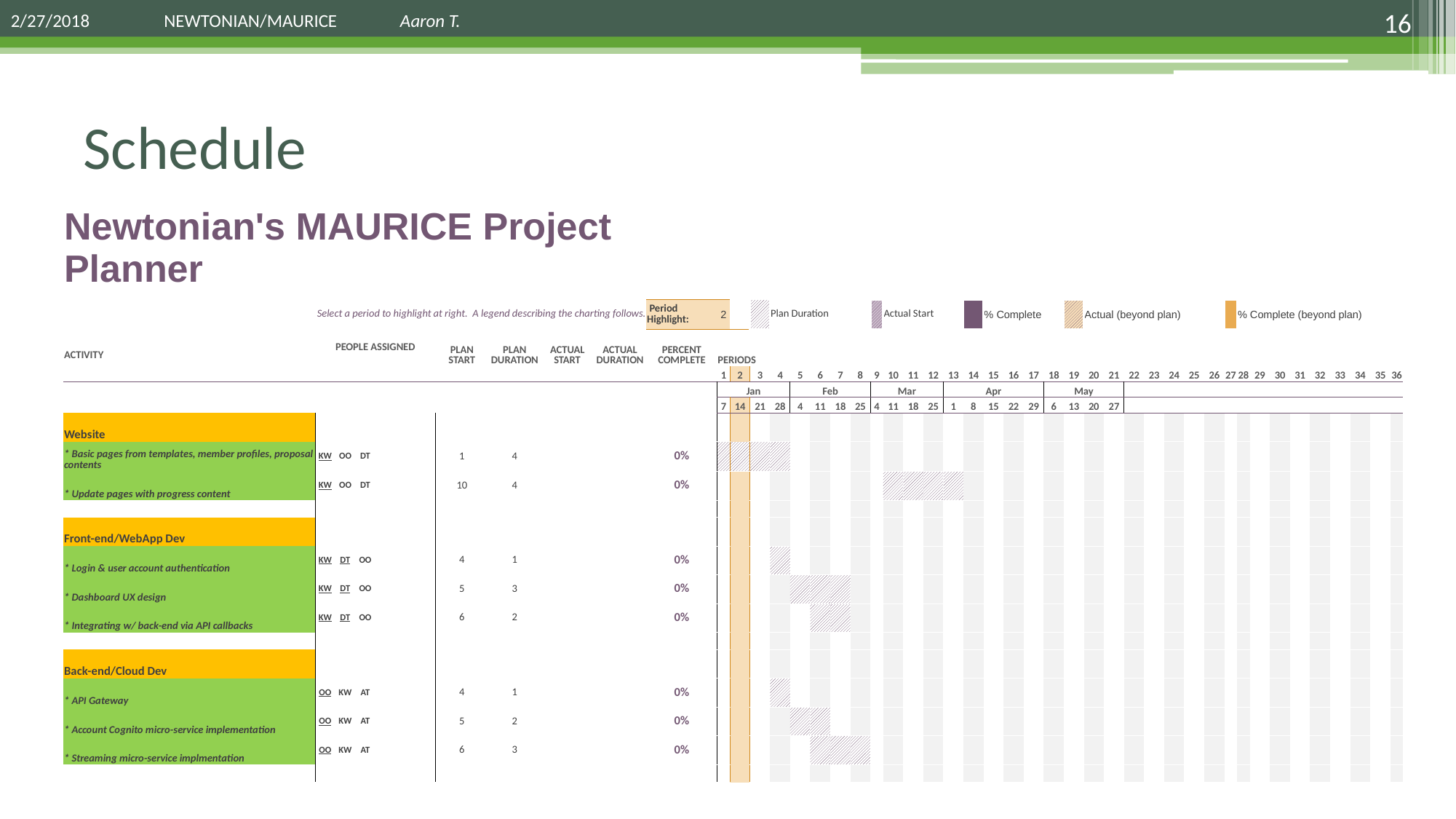

16
Aaron T.
# Schedule
|  | Newtonian's MAURICE Project Planner |  |  |  |  |  |  |  |  |  |  |  |  |  |  |  |  |  |  |  |  |  |  |  |  |  |  |  |  |  |  |  |  |  |  |  |  |  |  |  |  |  |  |  |  |  |  |  |
| --- | --- | --- | --- | --- | --- | --- | --- | --- | --- | --- | --- | --- | --- | --- | --- | --- | --- | --- | --- | --- | --- | --- | --- | --- | --- | --- | --- | --- | --- | --- | --- | --- | --- | --- | --- | --- | --- | --- | --- | --- | --- | --- | --- | --- | --- | --- | --- | --- |
|  | Select a period to highlight at right.  A legend describing the charting follows. |  |  |  |  |  |  |  |  |  |  | Period Highlight: | 2 |  |  | Plan Duration |  |  |  |  |  | Actual Start |  |  |  |  | % Complete |  |  |  |  | Actual (beyond plan) |  |  |  |  |  |  |  | % Complete (beyond plan) |  |  |  |  |  |  |  |  |
|  | ACTIVITY | PEOPLE ASSIGNED |  |  |  |  |  | PLAN START | PLAN DURATION | ACTUAL START | ACTUAL DURATION | PERCENT COMPLETE | PERIODS |  |  |  |  |  |  |  |  |  |  |  |  |  |  |  |  |  |  |  |  |  |  |  |  |  |  |  |  |  |  |  |  |  |  |  |
|  |  |  |  |  |  |  |  |  |  |  |  |  | 1 | 2 | 3 | 4 | 5 | 6 | 7 | 8 | 9 | 10 | 11 | 12 | 13 | 14 | 15 | 16 | 17 | 18 | 19 | 20 | 21 | 22 | 23 | 24 | 25 | 26 | 27 | 28 | 29 | 30 | 31 | 32 | 33 | 34 | 35 | 36 |
|  |  |  |  |  |  |  |  |  |  |  |  |  | Jan |  |  |  | Feb |  |  |  | Mar |  |  |  | Apr |  |  |  |  | May |  |  |  |  |  |  |  |  |  |  |  |  |  |  |  |  |  |  |
|  |  |  |  |  |  |  |  |  |  |  |  |  | 7 | 14 | 21 | 28 | 4 | 11 | 18 | 25 | 4 | 11 | 18 | 25 | 1 | 8 | 15 | 22 | 29 | 6 | 13 | 20 | 27 |  |  |  |  |  |  |  |  |  |  |  |  |  |  |  |
|  | Website |  |  |  |  |  |  |  |  |  |  |  |  |  |  |  |  |  |  |  |  |  |  |  |  |  |  |  |  |  |  |  |  |  |  |  |  |  |  |  |  |  |  |  |  |  |  |  |
|  | \* Basic pages from templates, member profiles, proposal contents | KW | OO | DT |  |  |  | 1 | 4 |  |  | 0% |  |  |  |  |  |  |  |  |  |  |  |  |  |  |  |  |  |  |  |  |  |  |  |  |  |  |  |  |  |  |  |  |  |  |  |  |
|  | \* Update pages with progress content | KW | OO | DT |  |  |  | 10 | 4 |  |  | 0% |  |  |  |  |  |  |  |  |  |  |  |  |  |  |  |  |  |  |  |  |  |  |  |  |  |  |  |  |  |  |  |  |  |  |  |  |
|  |  |  |  |  |  |  |  |  |  |  |  |  |  |  |  |  |  |  |  |  |  |  |  |  |  |  |  |  |  |  |  |  |  |  |  |  |  |  |  |  |  |  |  |  |  |  |  |  |
|  | Front-end/WebApp Dev |  |  |  |  |  |  |  |  |  |  |  |  |  |  |  |  |  |  |  |  |  |  |  |  |  |  |  |  |  |  |  |  |  |  |  |  |  |  |  |  |  |  |  |  |  |  |  |
|  | \* Login & user account authentication | KW | DT | OO |  |  |  | 4 | 1 |  |  | 0% |  |  |  |  |  |  |  |  |  |  |  |  |  |  |  |  |  |  |  |  |  |  |  |  |  |  |  |  |  |  |  |  |  |  |  |  |
|  | \* Dashboard UX design | KW | DT | OO |  |  |  | 5 | 3 |  |  | 0% |  |  |  |  |  |  |  |  |  |  |  |  |  |  |  |  |  |  |  |  |  |  |  |  |  |  |  |  |  |  |  |  |  |  |  |  |
|  | \* Integrating w/ back-end via API callbacks | KW | DT | OO |  |  |  | 6 | 2 |  |  | 0% |  |  |  |  |  |  |  |  |  |  |  |  |  |  |  |  |  |  |  |  |  |  |  |  |  |  |  |  |  |  |  |  |  |  |  |  |
|  |  |  |  |  |  |  |  |  |  |  |  |  |  |  |  |  |  |  |  |  |  |  |  |  |  |  |  |  |  |  |  |  |  |  |  |  |  |  |  |  |  |  |  |  |  |  |  |  |
|  | Back-end/Cloud Dev |  |  |  |  |  |  |  |  |  |  |  |  |  |  |  |  |  |  |  |  |  |  |  |  |  |  |  |  |  |  |  |  |  |  |  |  |  |  |  |  |  |  |  |  |  |  |  |
|  | \* API Gateway | OO | KW | AT |  |  |  | 4 | 1 |  |  | 0% |  |  |  |  |  |  |  |  |  |  |  |  |  |  |  |  |  |  |  |  |  |  |  |  |  |  |  |  |  |  |  |  |  |  |  |  |
|  | \* Account Cognito micro-service implementation | OO | KW | AT |  |  |  | 5 | 2 |  |  | 0% |  |  |  |  |  |  |  |  |  |  |  |  |  |  |  |  |  |  |  |  |  |  |  |  |  |  |  |  |  |  |  |  |  |  |  |  |
|  | \* Streaming micro-service implmentation | OO | KW | AT |  |  |  | 6 | 3 |  |  | 0% |  |  |  |  |  |  |  |  |  |  |  |  |  |  |  |  |  |  |  |  |  |  |  |  |  |  |  |  |  |  |  |  |  |  |  |  |
|  |  |  |  |  |  |  |  |  |  |  |  |  |  |  |  |  |  |  |  |  |  |  |  |  |  |  |  |  |  |  |  |  |  |  |  |  |  |  |  |  |  |  |  |  |  |  |  |  |